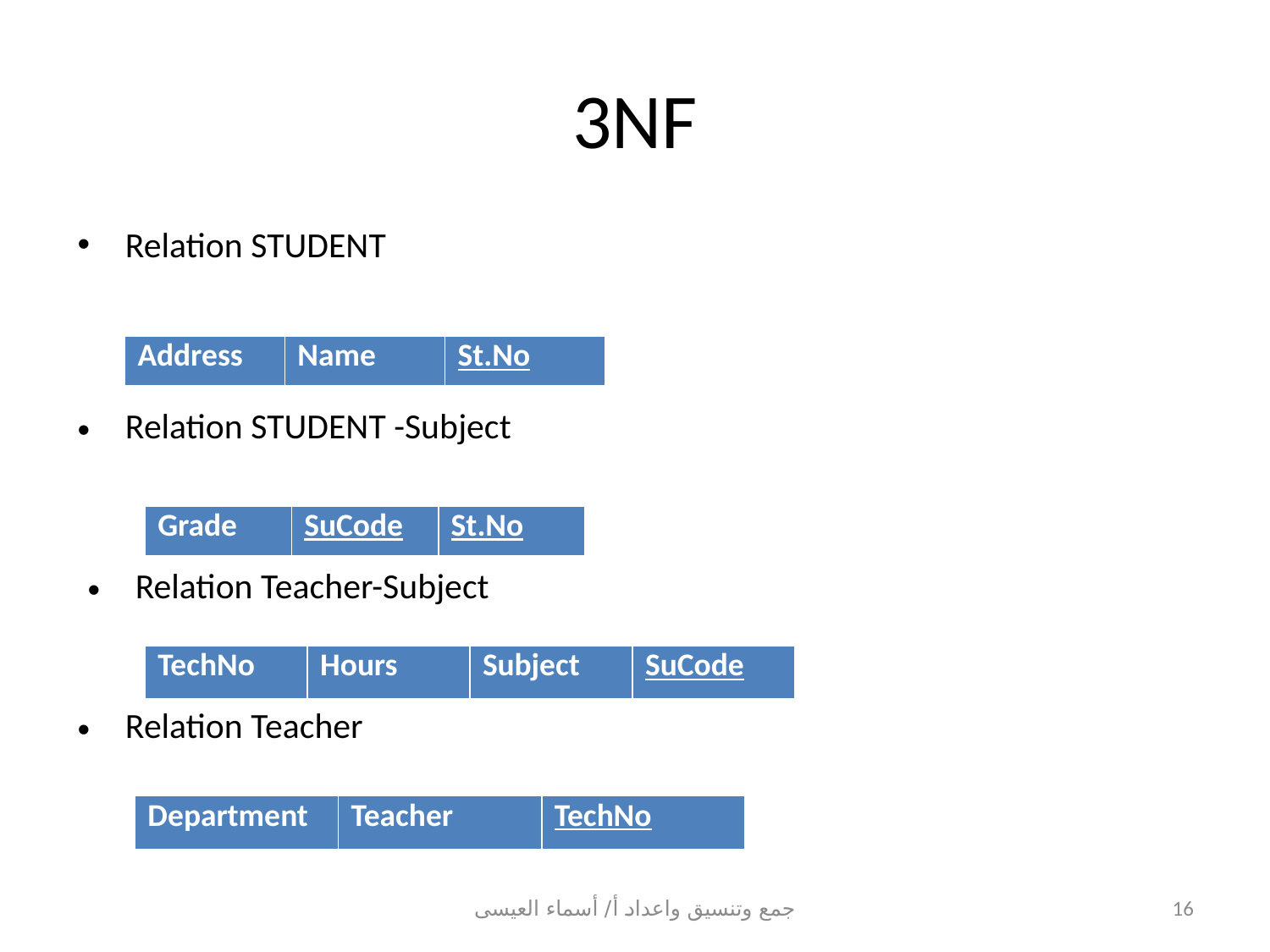

# 3NF
Relation STUDENT
| Address | Name | St.No |
| --- | --- | --- |
Relation STUDENT -Subject
| Grade | SuCode | St.No |
| --- | --- | --- |
Relation Teacher-Subject

| TechNo | Hours | Subject | SuCode |
| --- | --- | --- | --- |
Relation Teacher
| Department | Teacher | TechNo |
| --- | --- | --- |
جمع وتنسيق واعداد أ/ أسماء العيسى
16